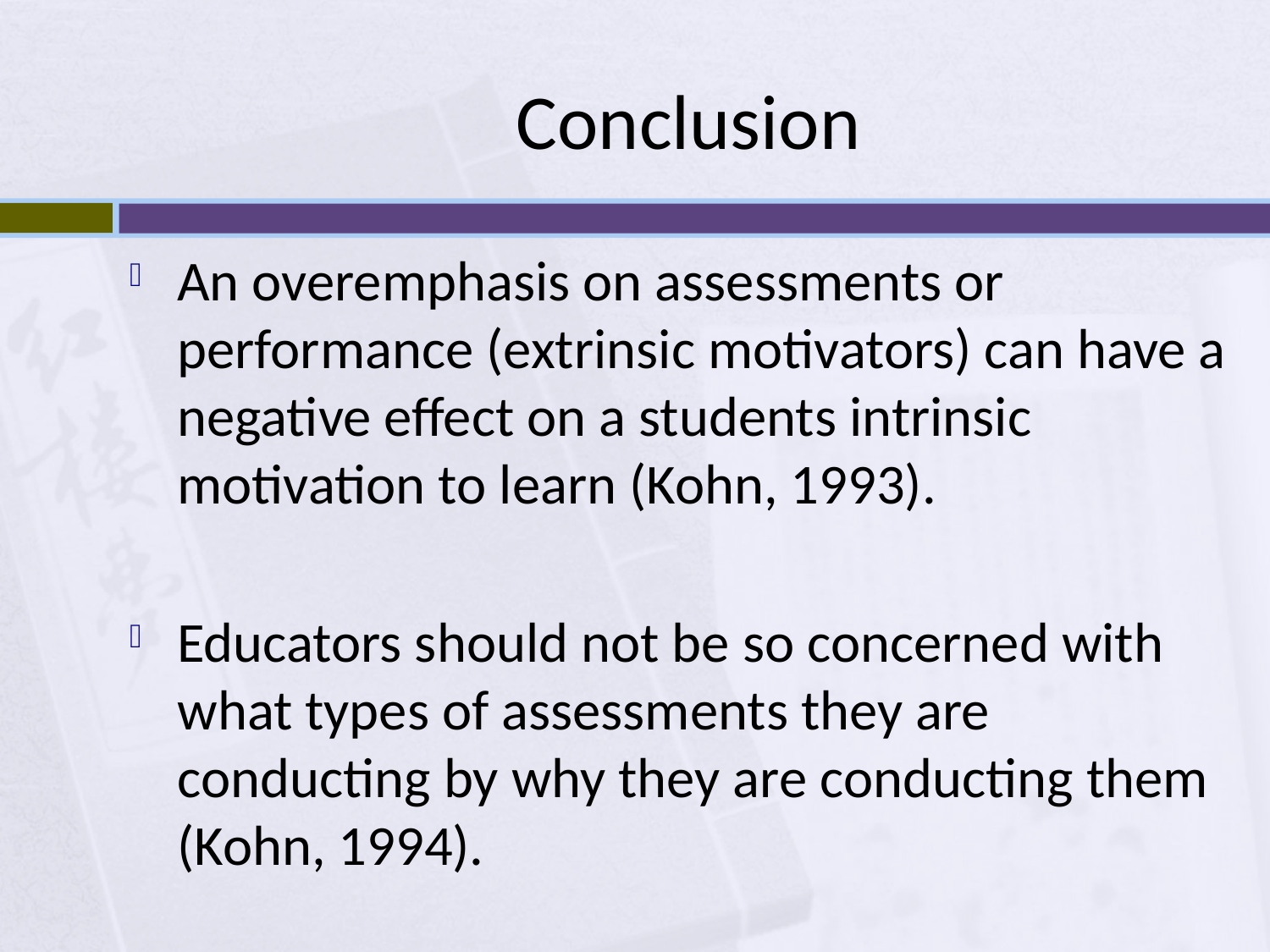

# Conclusion
An overemphasis on assessments or performance (extrinsic motivators) can have a negative effect on a students intrinsic motivation to learn (Kohn, 1993).

Educators should not be so concerned with what types of assessments they are conducting by why they are conducting them (Kohn, 1994).